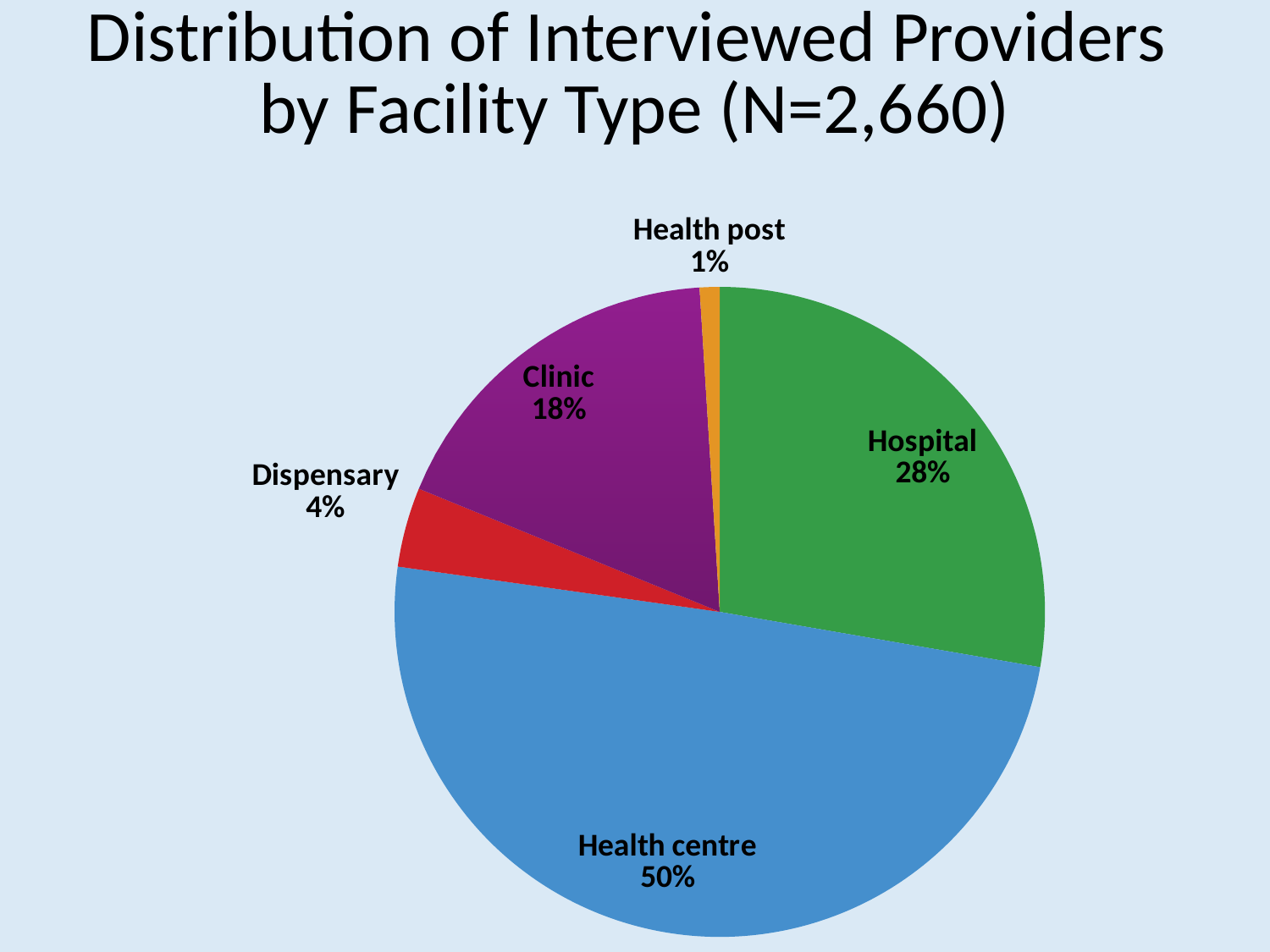

# Distribution of Interviewed Providers by Facility Type (N=2,660)

### Chart

| Category |  |
|---|---|
| Hospital | 28.0 |
| Health centre | 50.0 |
| Dispensary | 4.0 |
| Clinic | 18.0 |
| Health post | 1.0 |